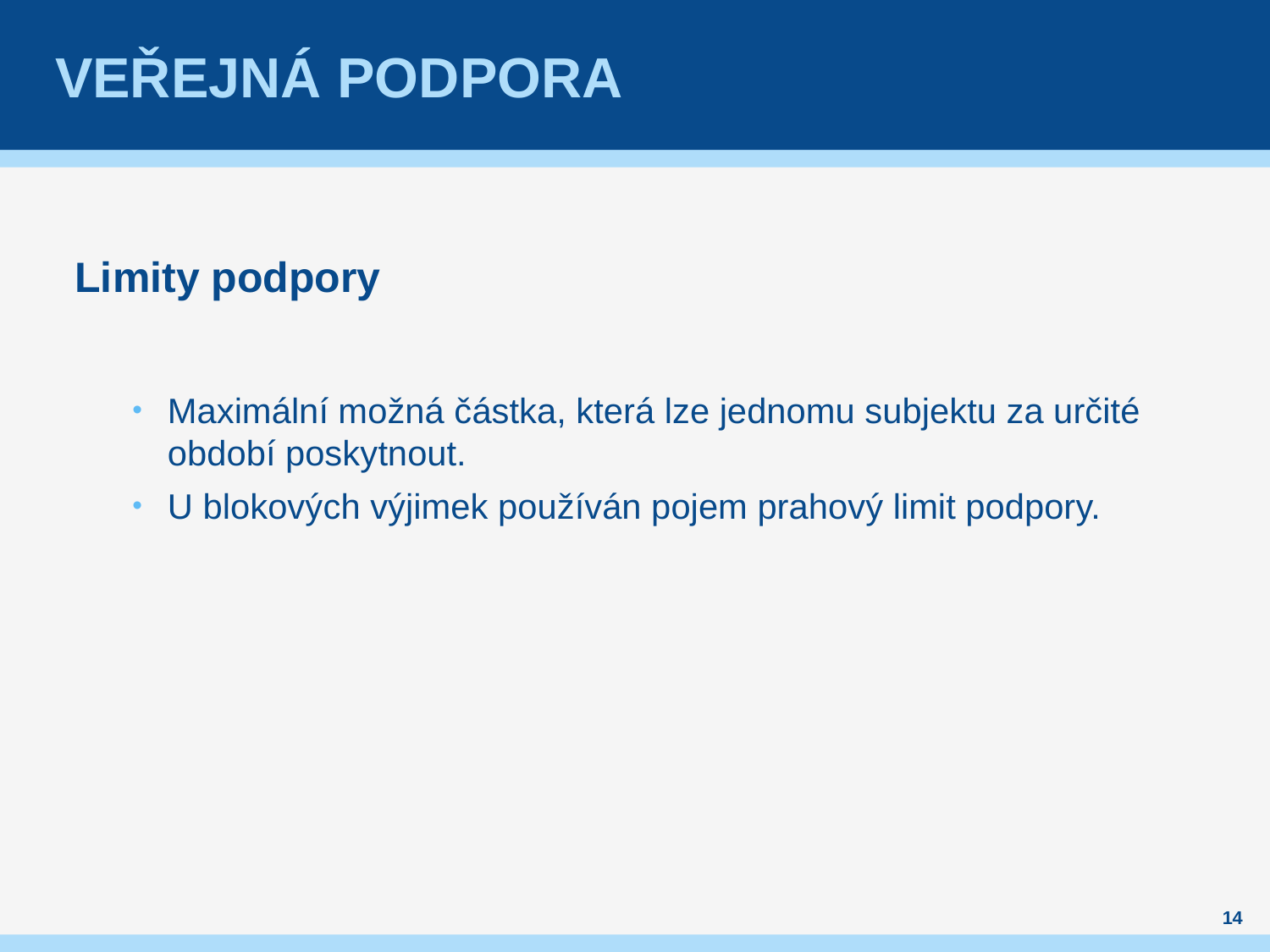

# Veřejná podpora
Limity podpory

Maximální možná částka, která lze jednomu subjektu za určité období poskytnout.
U blokových výjimek používán pojem prahový limit podpory.

14